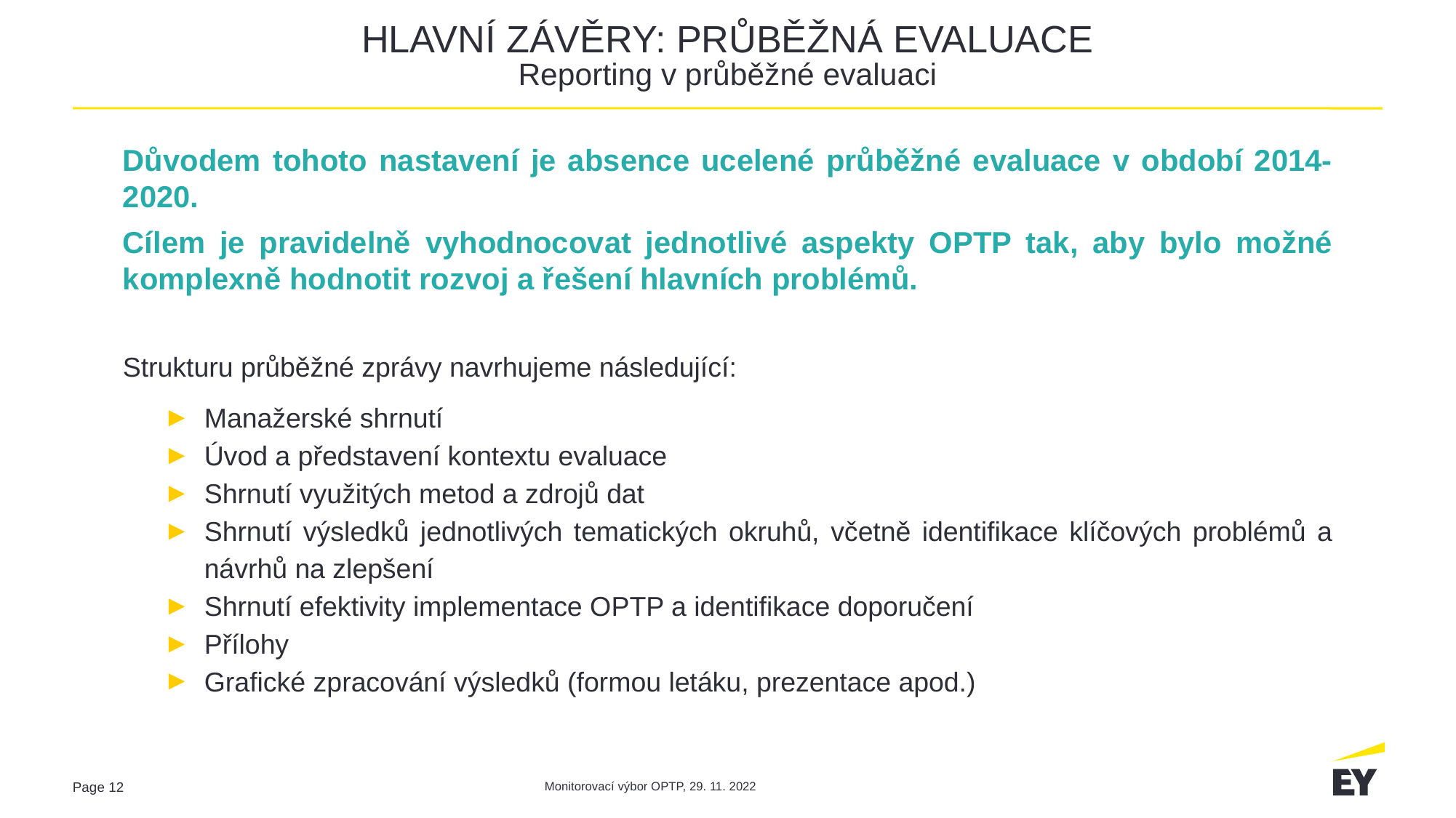

# HLAVNÍ ZÁVĚRY: PRŮBĚŽNÁ EVALUACE Reporting v průběžné evaluaci
Důvodem tohoto nastavení je absence ucelené průběžné evaluace v období 2014-2020.
Cílem je pravidelně vyhodnocovat jednotlivé aspekty OPTP tak, aby bylo možné komplexně hodnotit rozvoj a řešení hlavních problémů.

Strukturu průběžné zprávy navrhujeme následující:
Manažerské shrnutí
Úvod a představení kontextu evaluace
Shrnutí využitých metod a zdrojů dat
Shrnutí výsledků jednotlivých tematických okruhů, včetně identifikace klíčových problémů a návrhů na zlepšení
Shrnutí efektivity implementace OPTP a identifikace doporučení
Přílohy
Grafické zpracování výsledků (formou letáku, prezentace apod.)

Monitorovací výbor OPTP, 29. 11. 2022